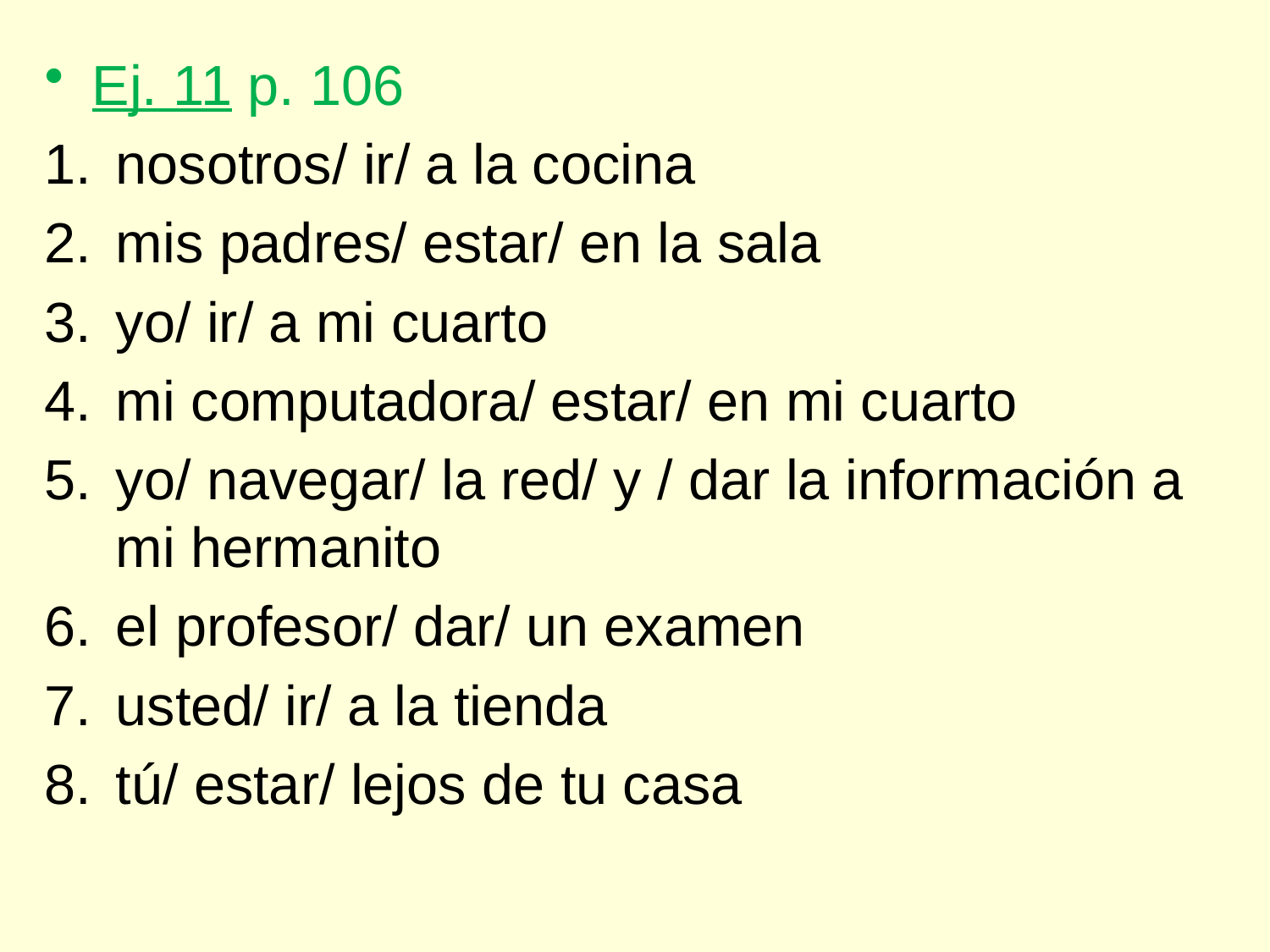

Ej. 11 p. 106
nosotros/ ir/ a la cocina
mis padres/ estar/ en la sala
yo/ ir/ a mi cuarto
mi computadora/ estar/ en mi cuarto
yo/ navegar/ la red/ y / dar la información a mi hermanito
el profesor/ dar/ un examen
usted/ ir/ a la tienda
tú/ estar/ lejos de tu casa